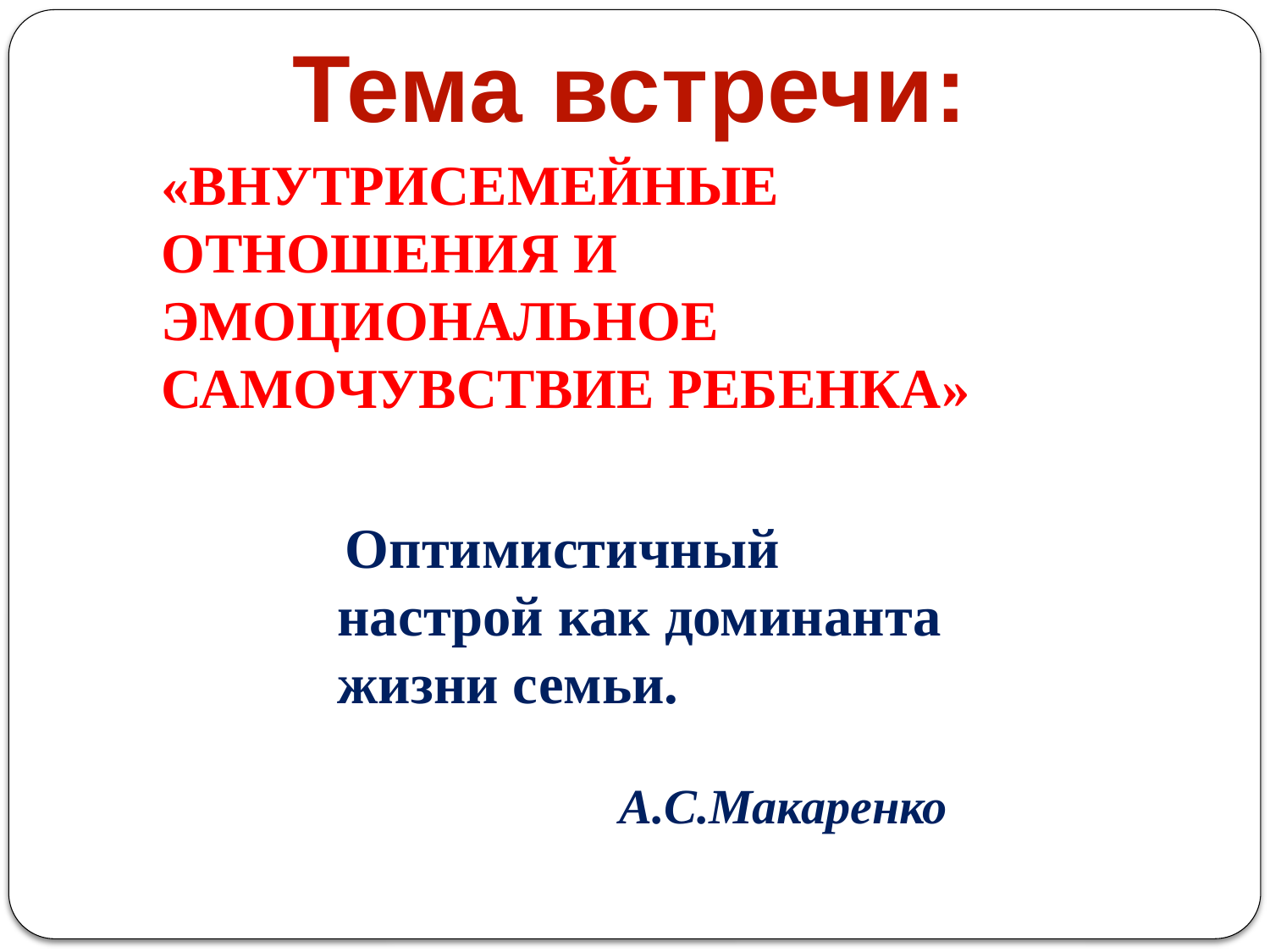

Тема встречи:
«ВНУТРИСЕМЕЙНЫЕ ОТНОШЕНИЯ И ЭМОЦИОНАЛЬНОЕ
САМОЧУВСТВИЕ РЕБЕНКА»

 Оптимистичный настрой как доминанта жизни семьи.
                                                         А.С.Макаренко